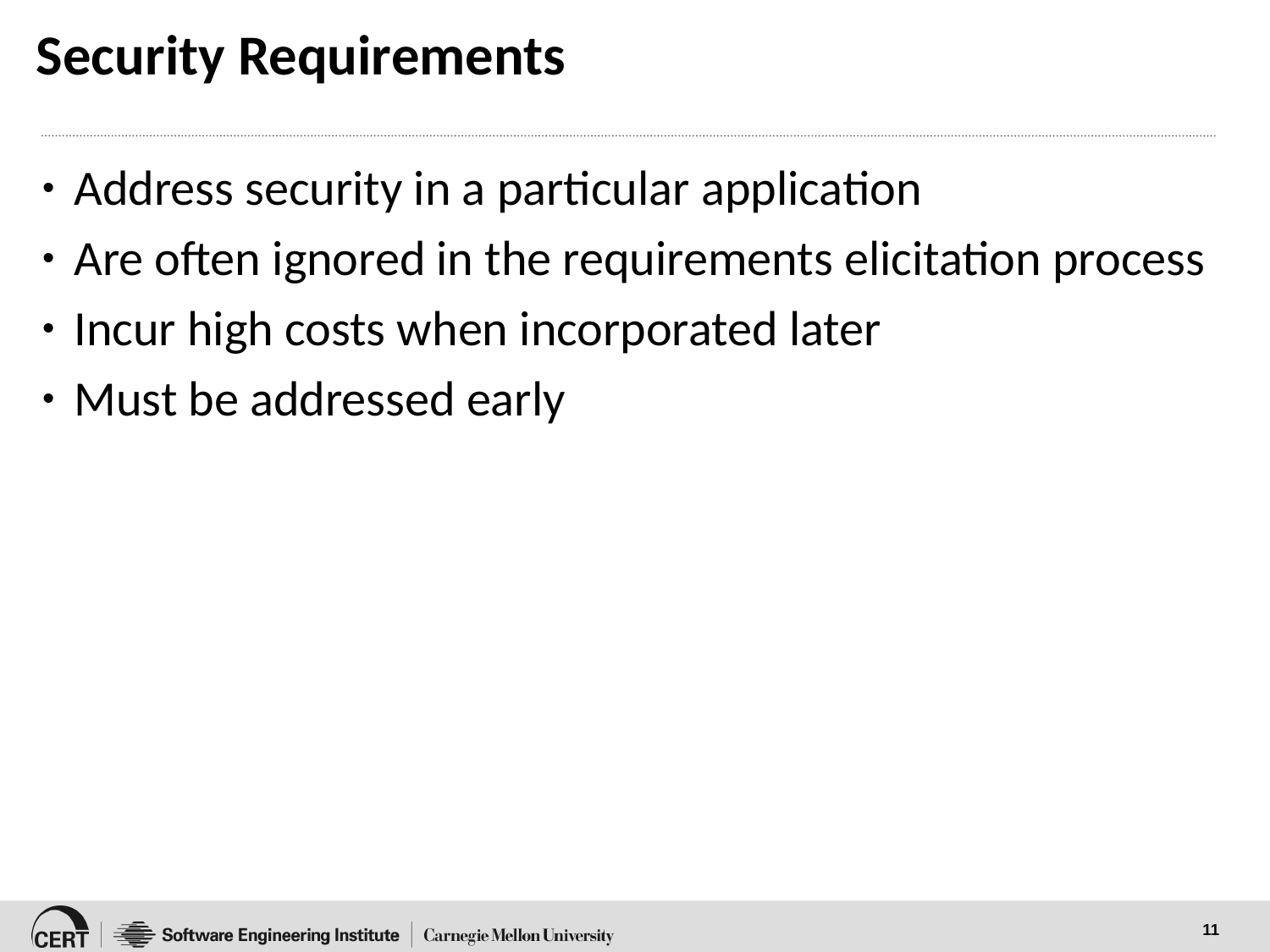

# Security Requirements
Address security in a particular application
Are often ignored in the requirements elicitation process
Incur high costs when incorporated later
Must be addressed early